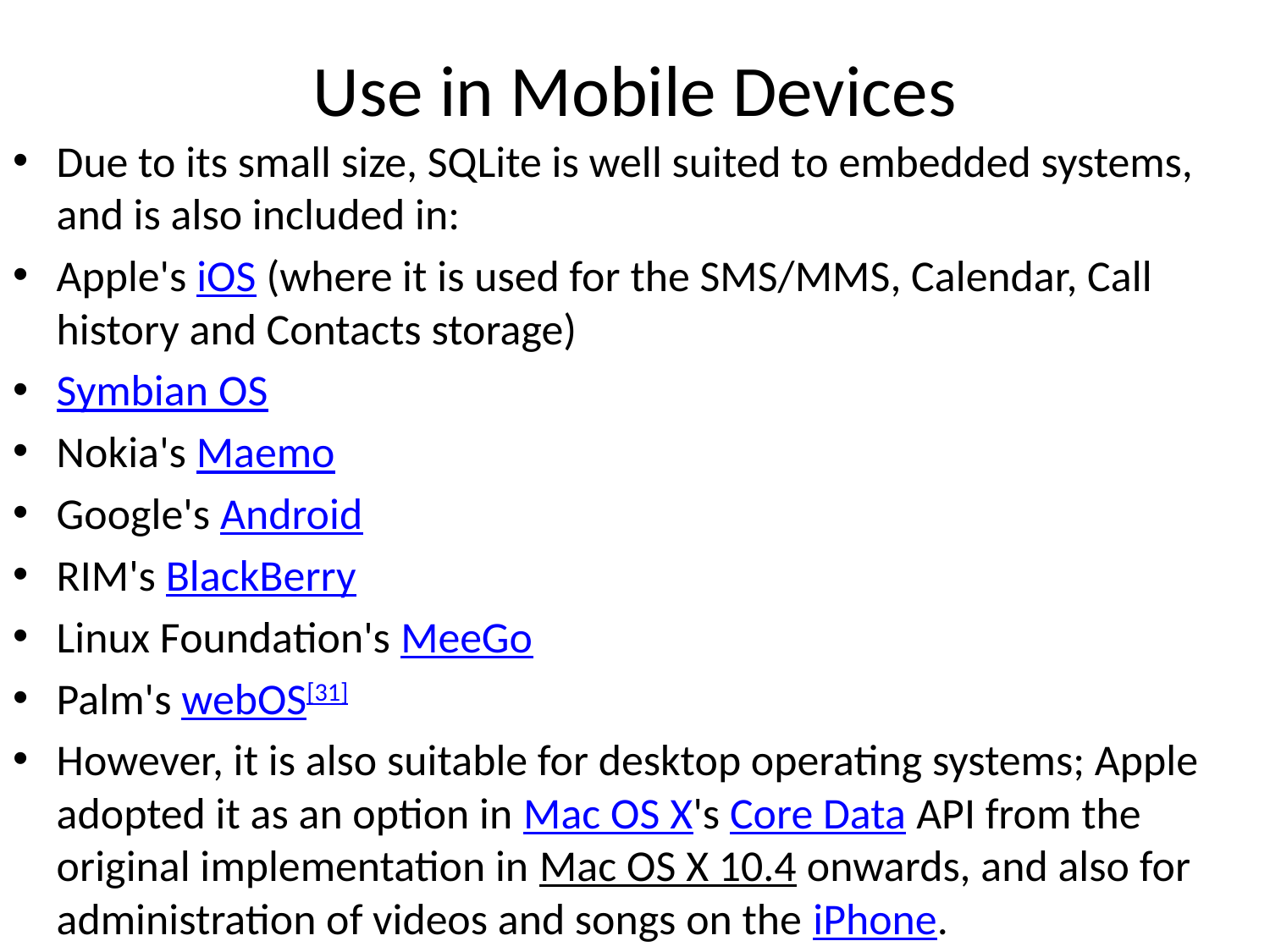

# Use in Mobile Devices
Due to its small size, SQLite is well suited to embedded systems, and is also included in:
Apple's iOS (where it is used for the SMS/MMS, Calendar, Call history and Contacts storage)
Symbian OS
Nokia's Maemo
Google's Android
RIM's BlackBerry
Linux Foundation's MeeGo
Palm's webOS[31]
However, it is also suitable for desktop operating systems; Apple adopted it as an option in Mac OS X's Core Data API from the original implementation in Mac OS X 10.4 onwards, and also for administration of videos and songs on the iPhone.